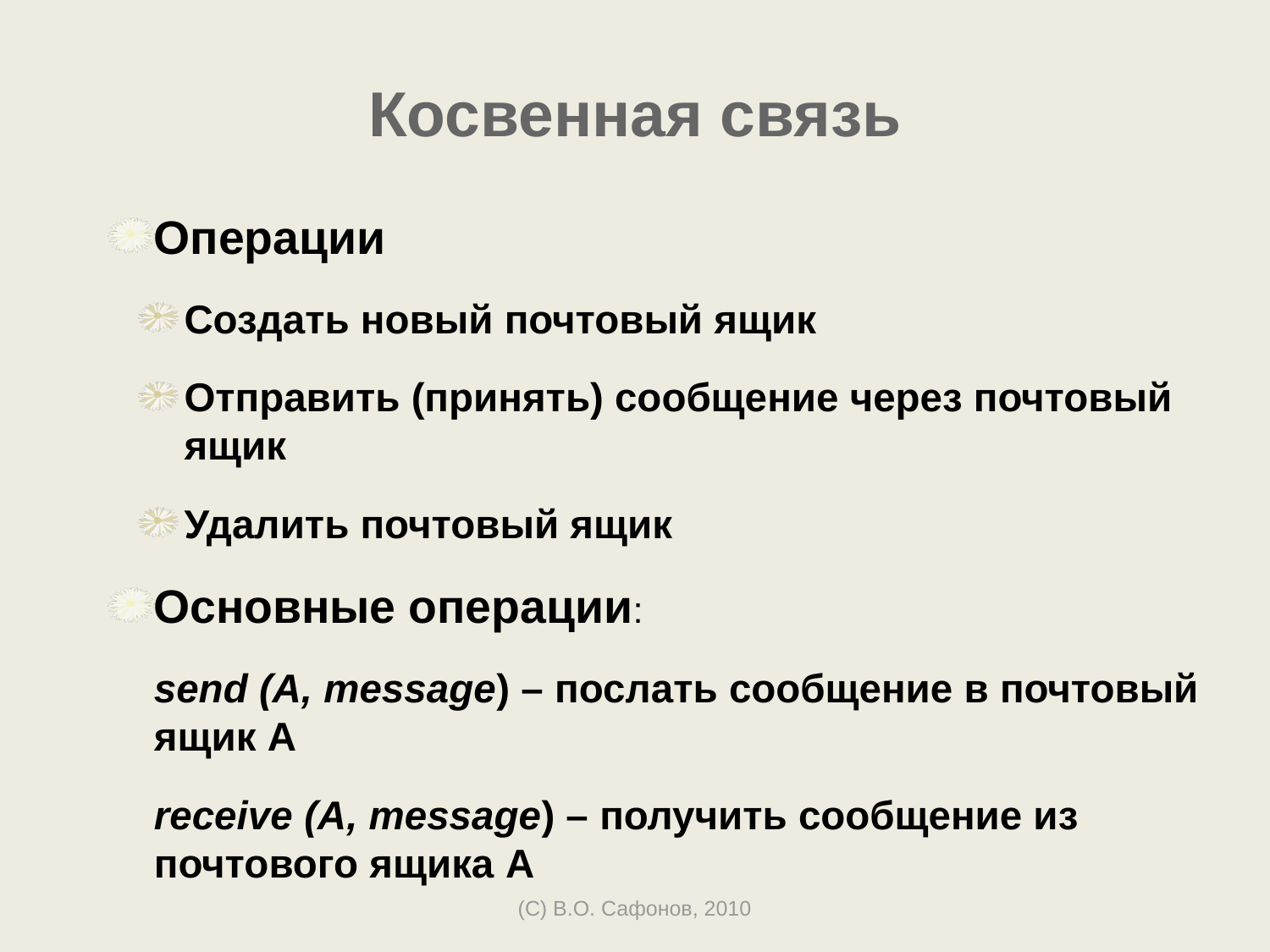

# Косвенная связь
Операции
Создать новый почтовый ящик
Отправить (принять) сообщение через почтовый ящик
Удалить почтовый ящик
Основные операции:
	send (A, message) – послать сообщение в почтовый ящик A
	receive (A, message) – получить сообщение из почтового ящика A

(C) В.О. Сафонов, 2010